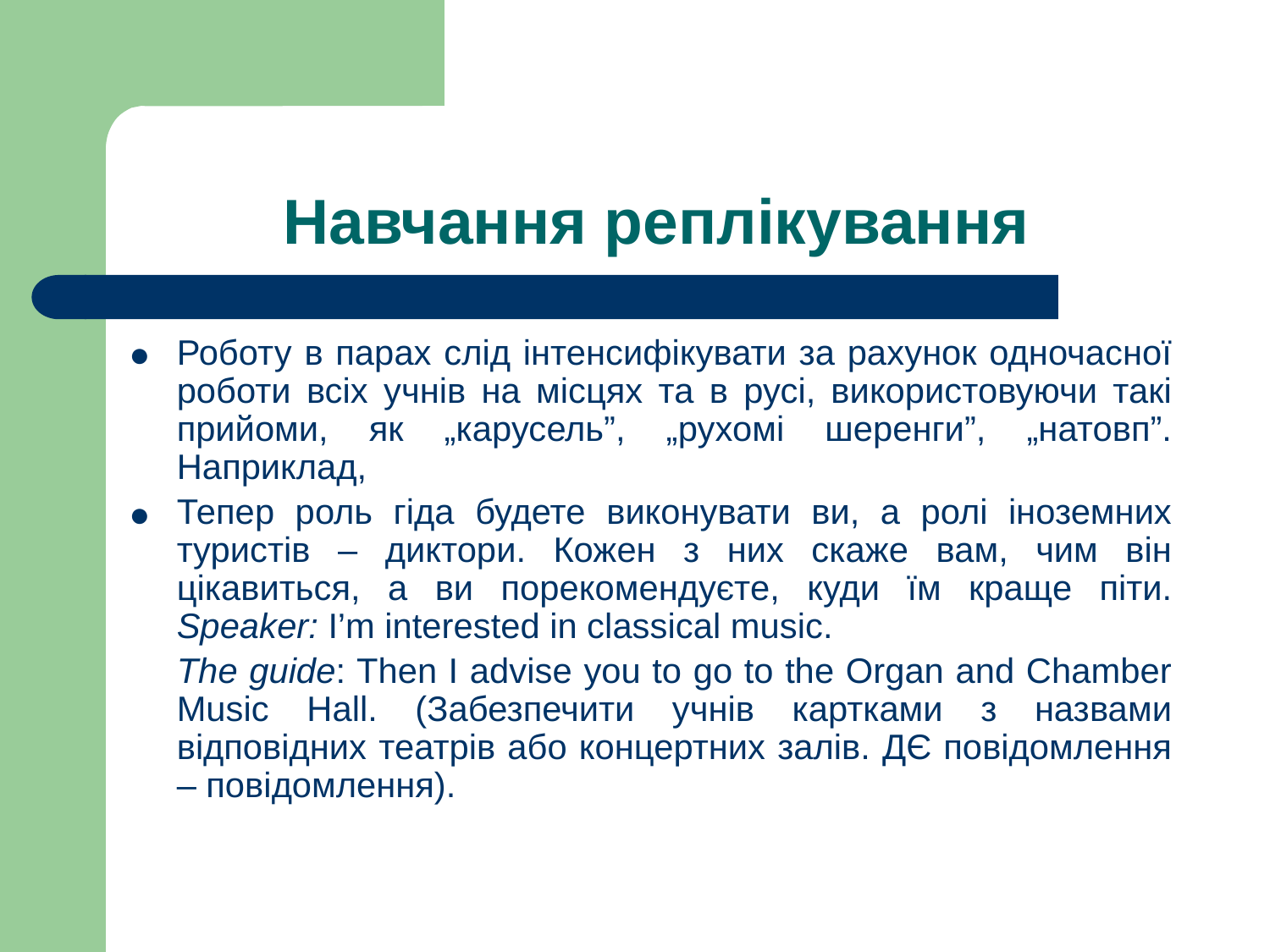

# Навчання реплікування
Роботу в парах слід інтенсифікувати за рахунок одночасної роботи всіх учнів на місцях та в русі, використовуючи такі прийоми, як „карусель”, „рухомі шеренги”, „натовп”. Наприклад,
Тепер роль гіда будете виконувати ви, а ролі іноземних туристів – диктори. Кожен з них скаже вам, чим він цікавиться, а ви порекомендуєте, куди їм краще піти. Speaker: I’m interested in classical music.
	The guide: Then I advise you to go to the Organ and Chamber Music Hall. (Забезпечити учнів картками з назвами відповідних театрів або концертних залів. ДЄ повідомлення – повідомлення).